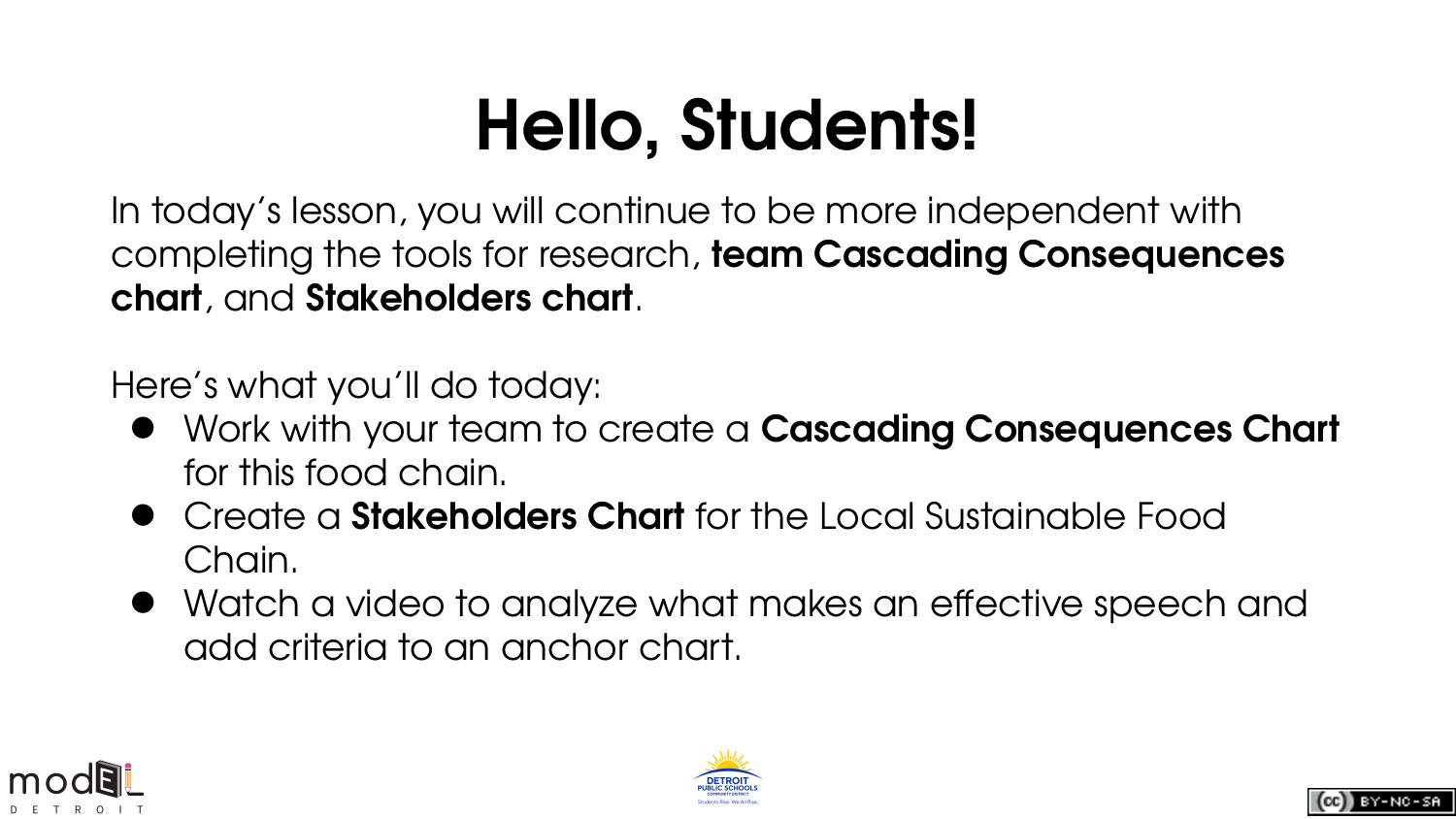

# Hello, Students!
In today’s lesson, you will continue to be more independent with completing the tools for research, team Cascading Consequences chart, and Stakeholders chart.

Here’s what you’ll do today:
Work with your team to create a Cascading Consequences Chart for this food chain.
Create a Stakeholders Chart for the Local Sustainable Food Chain.
Watch a video to analyze what makes an effective speech and add criteria to an anchor chart.